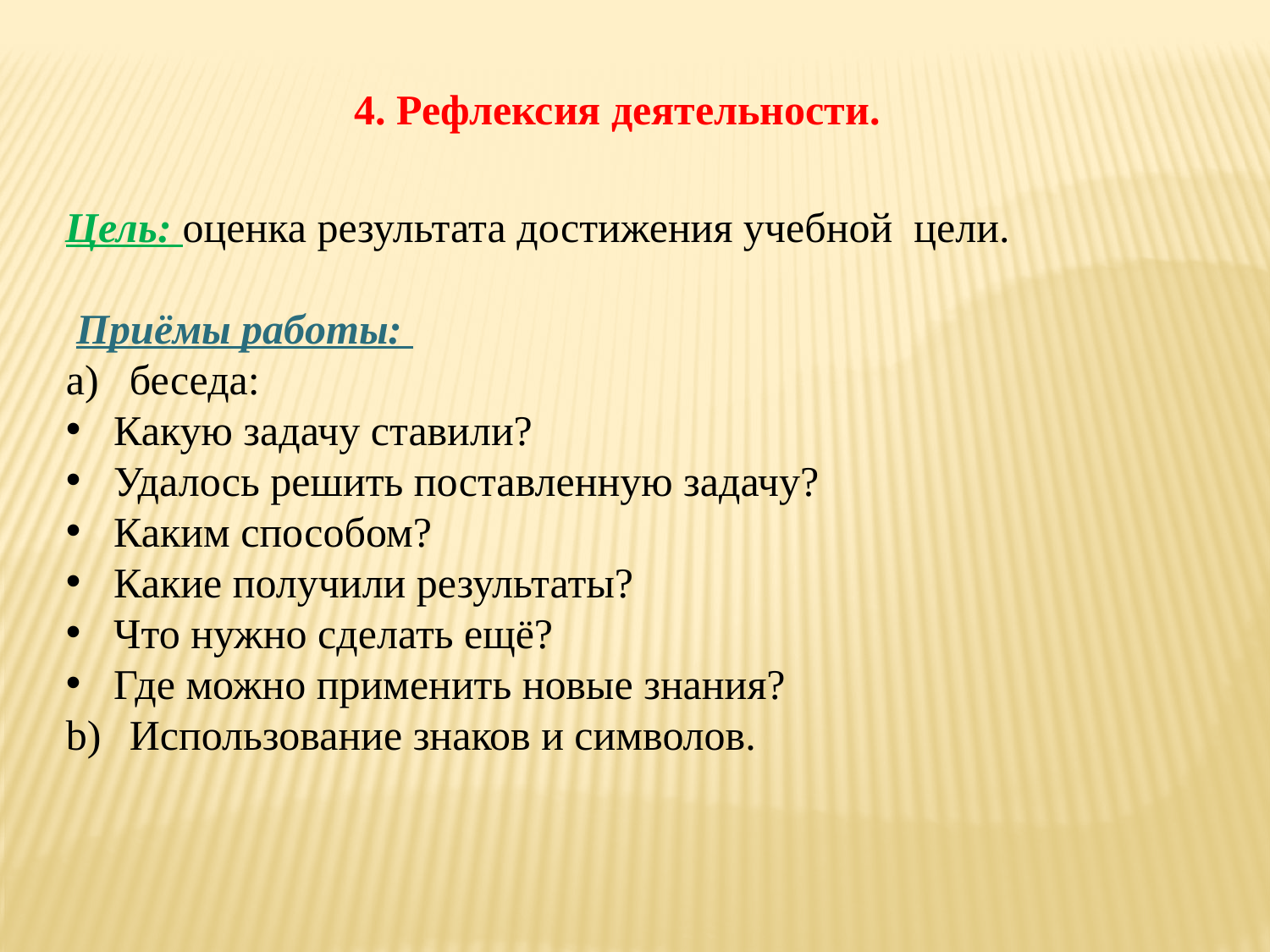

4. Рефлексия деятельности.

Цель: оценка результата достижения учебной  цели.

 Приёмы работы:
беседа:
Какую задачу ставили?
Удалось решить поставленную задачу?
Каким способом?
Какие получили результаты?
Что нужно сделать ещё?
Где можно применить новые знания?
Использование знаков и символов.